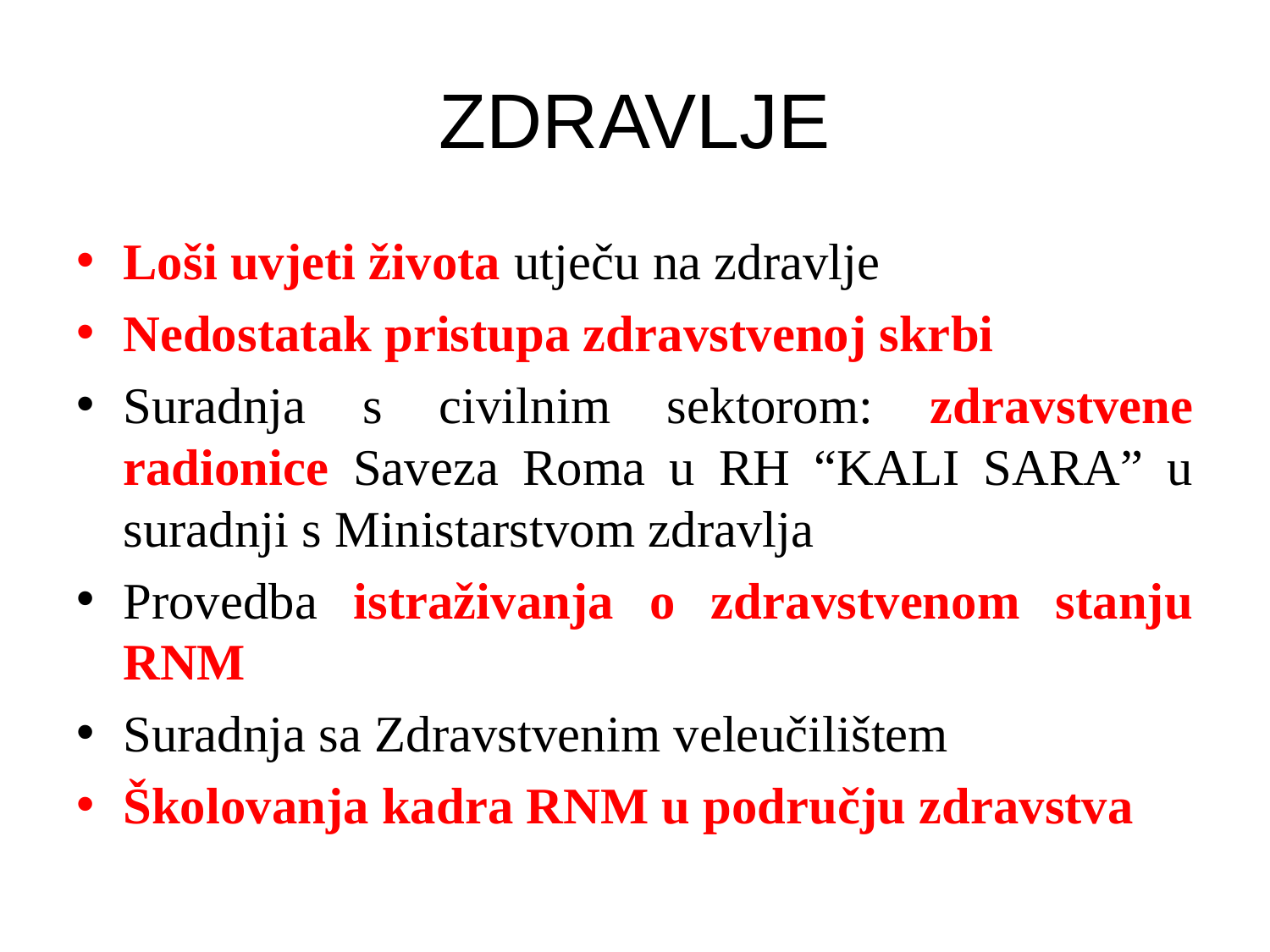

# ZDRAVLJE
Loši uvjeti života utječu na zdravlje
Nedostatak pristupa zdravstvenoj skrbi
Suradnja s civilnim sektorom: zdravstvene radionice Saveza Roma u RH “KALI SARA” u suradnji s Ministarstvom zdravlja
Provedba istraživanja o zdravstvenom stanju RNM
Suradnja sa Zdravstvenim veleučilištem
Školovanja kadra RNM u području zdravstva